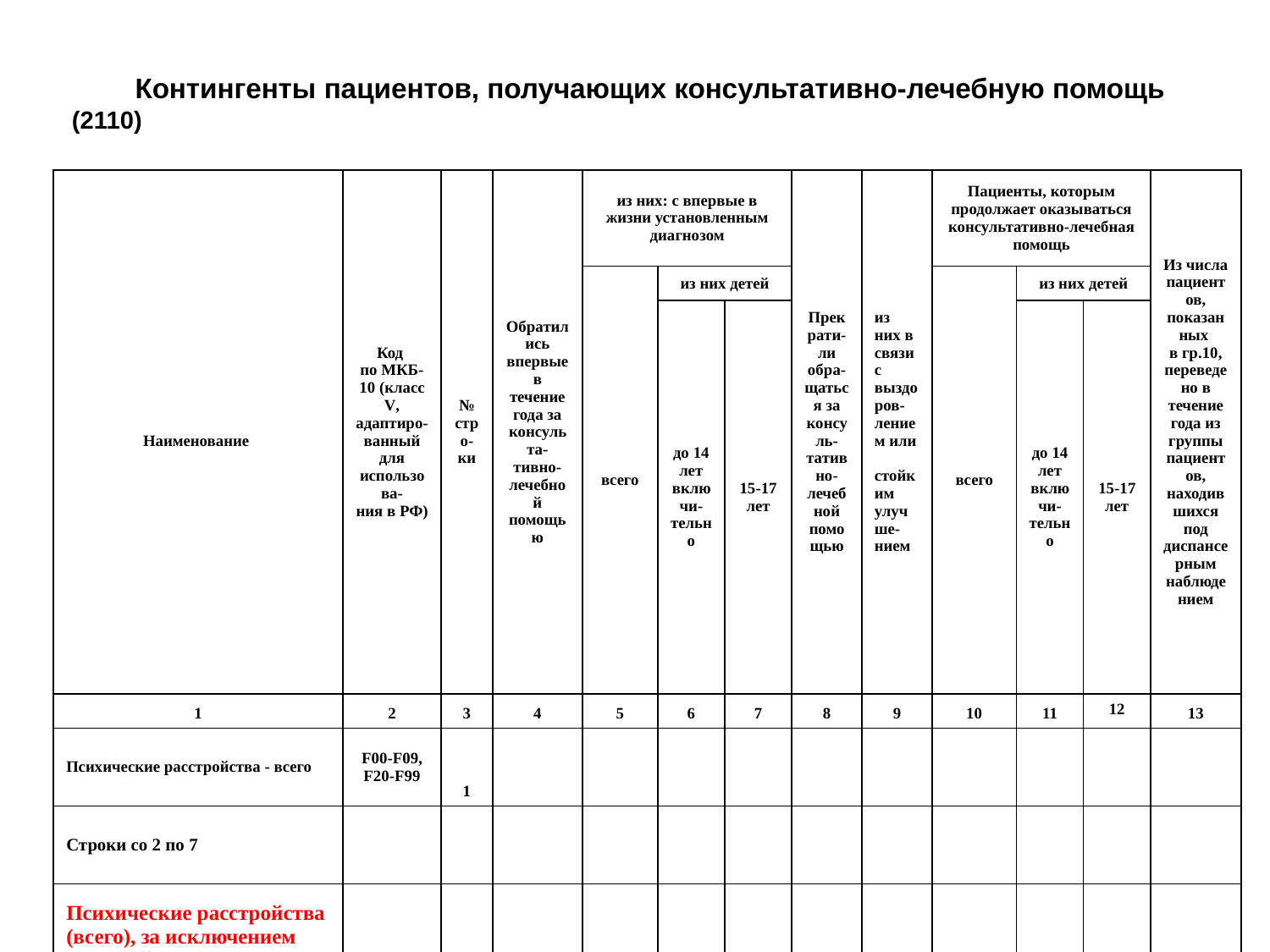

Контингенты пациентов, получающих консультативно-лечебную помощь
 (2110)
| Наименование | Код по МКБ-10 (класс V, адаптиро-ванный для использова- ния в РФ) | № стро-ки | Обратились впервые в течение года за консульта-тивно-лечебной помощью | из них: с впервые в жизни установленным диагнозом |  |  | Прекрати-ли обра-щаться за консуль-тативно-лечебной помощью | из них в связи с выздоров-лением или стойким улучше-нием | Пациенты, которым продолжает оказываться консультативно-лечебная помощь |  |  | Из числа пациентов, показанных в гр.10, переведено в течение года из группы пациентов, находившихся под диспансерным наблюдением |
| --- | --- | --- | --- | --- | --- | --- | --- | --- | --- | --- | --- | --- |
|  |  |  |  | всего | из них детей |  |  |  | всего | из них детей |  |  |
|  |  |  |  |  | до 14 лет включи-тельно | 15-17 лет |  |  |  | до 14 лет включи-тельно | 15-17 лет |  |
| 1 | 2 | 3 | 4 | 5 | 6 | 7 | 8 | 9 | 10 | 11 | 12 | 13 |
| Психические расстройства - всего | F00-F09, F20-F99 | 1 |  |  |  |  |  |  |  |  |  |  |
| Строки со 2 по 7 |  |  |  |  |  |  |  |  |  |  |  |  |
| Психические расстройства (всего), за исключением расстройств, классифицированных в других рубриках МКБ-10 (код со знаком \* ) | F01,F03-F09, F20-F99 | 8 |  |  |  |  |  |  |  |  |  |  |